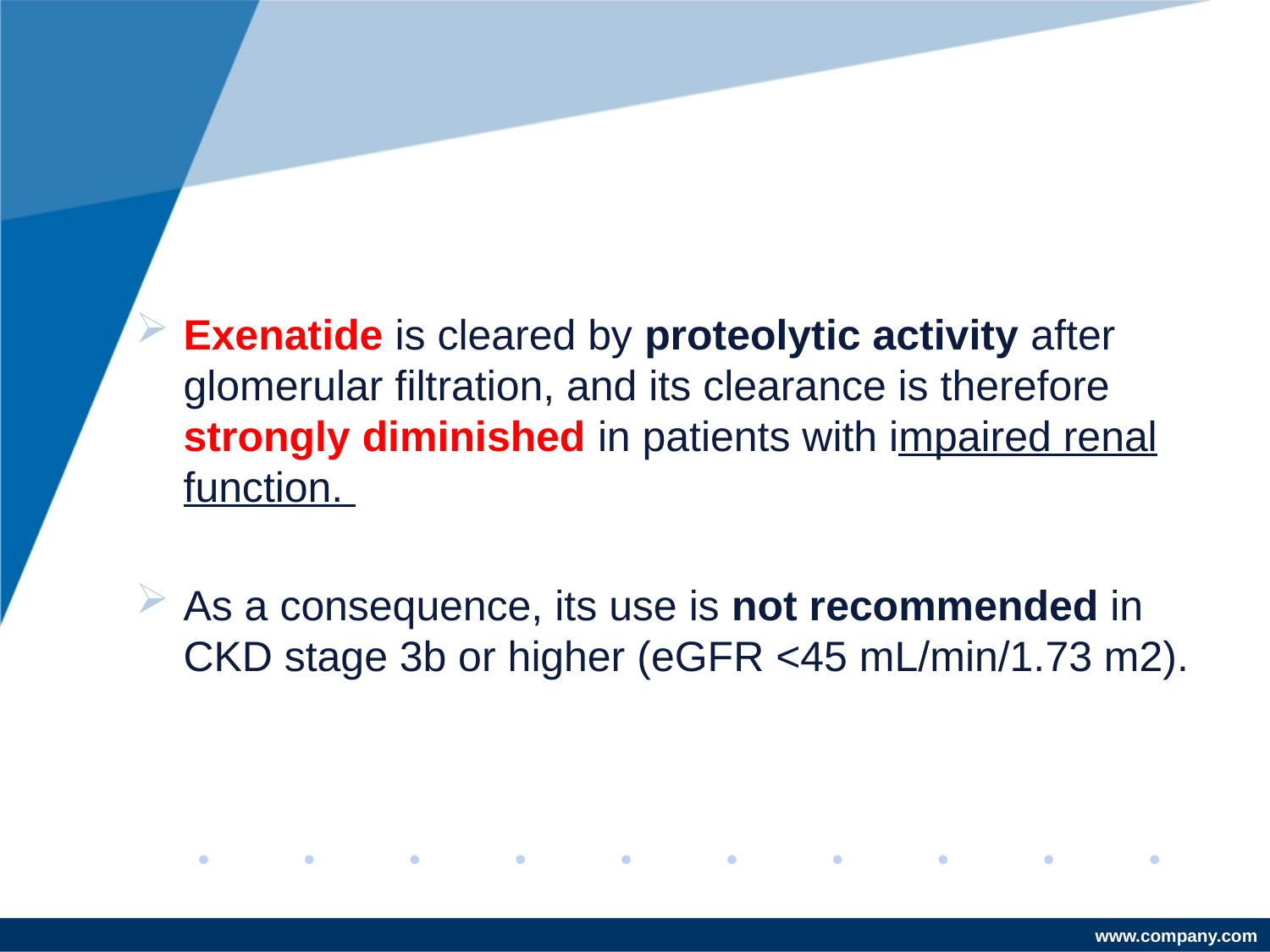

#

Exenatide is cleared by proteolytic activity after glomerular filtration, and its clearance is therefore strongly diminished in patients with impaired renal function.

As a consequence, its use is not recommended in CKD stage 3b or higher (eGFR <45 mL/min/1.73 m2).